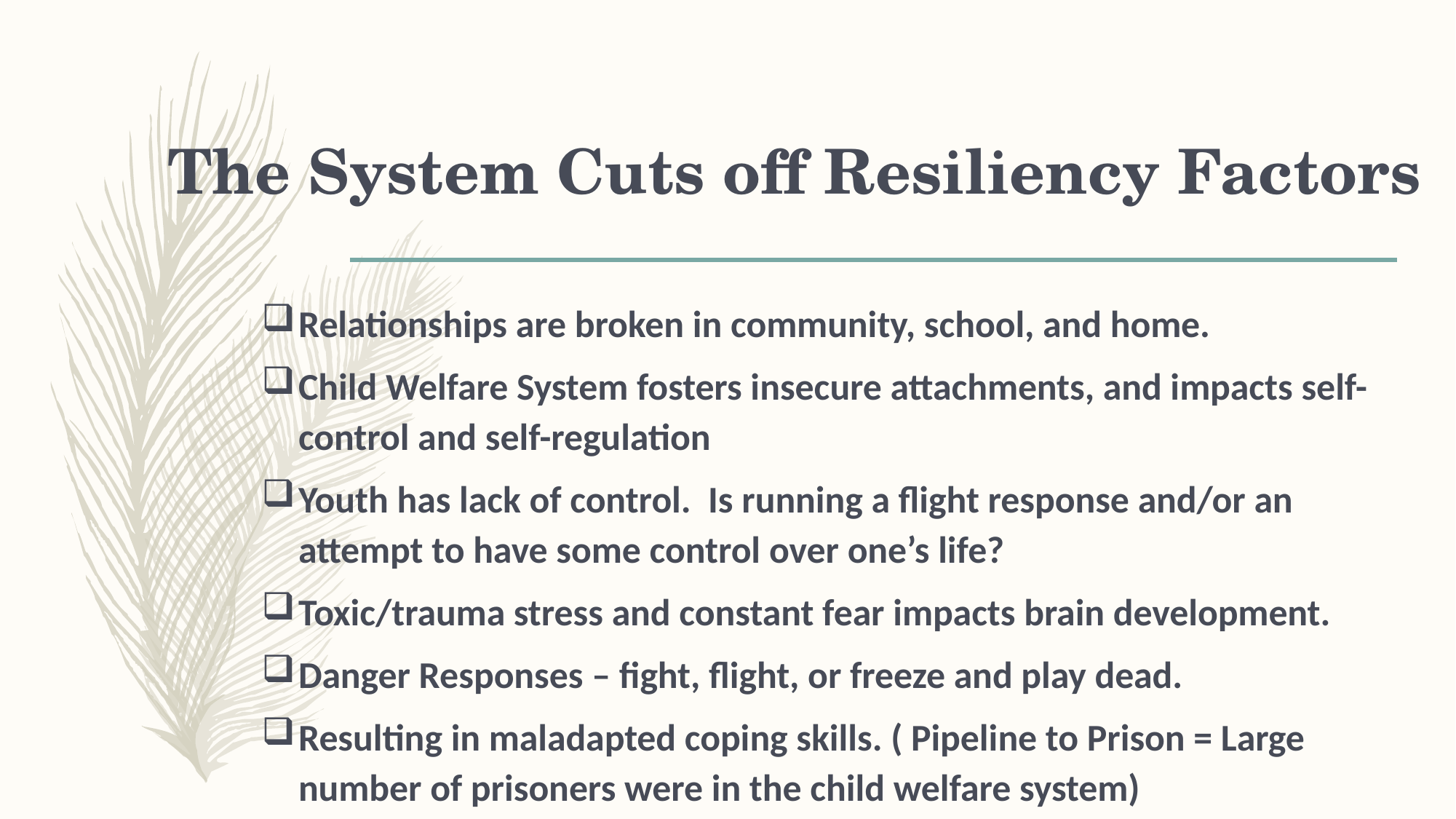

# The System Cuts off Resiliency Factors
Relationships are broken in community, school, and home.
Child Welfare System fosters insecure attachments, and impacts self-control and self-regulation
Youth has lack of control.  Is running a flight response and/or an attempt to have some control over one’s life?
Toxic/trauma stress and constant fear impacts brain development.
Danger Responses – fight, flight, or freeze and play dead.
Resulting in maladapted coping skills. ( Pipeline to Prison = Large number of prisoners were in the child welfare system)